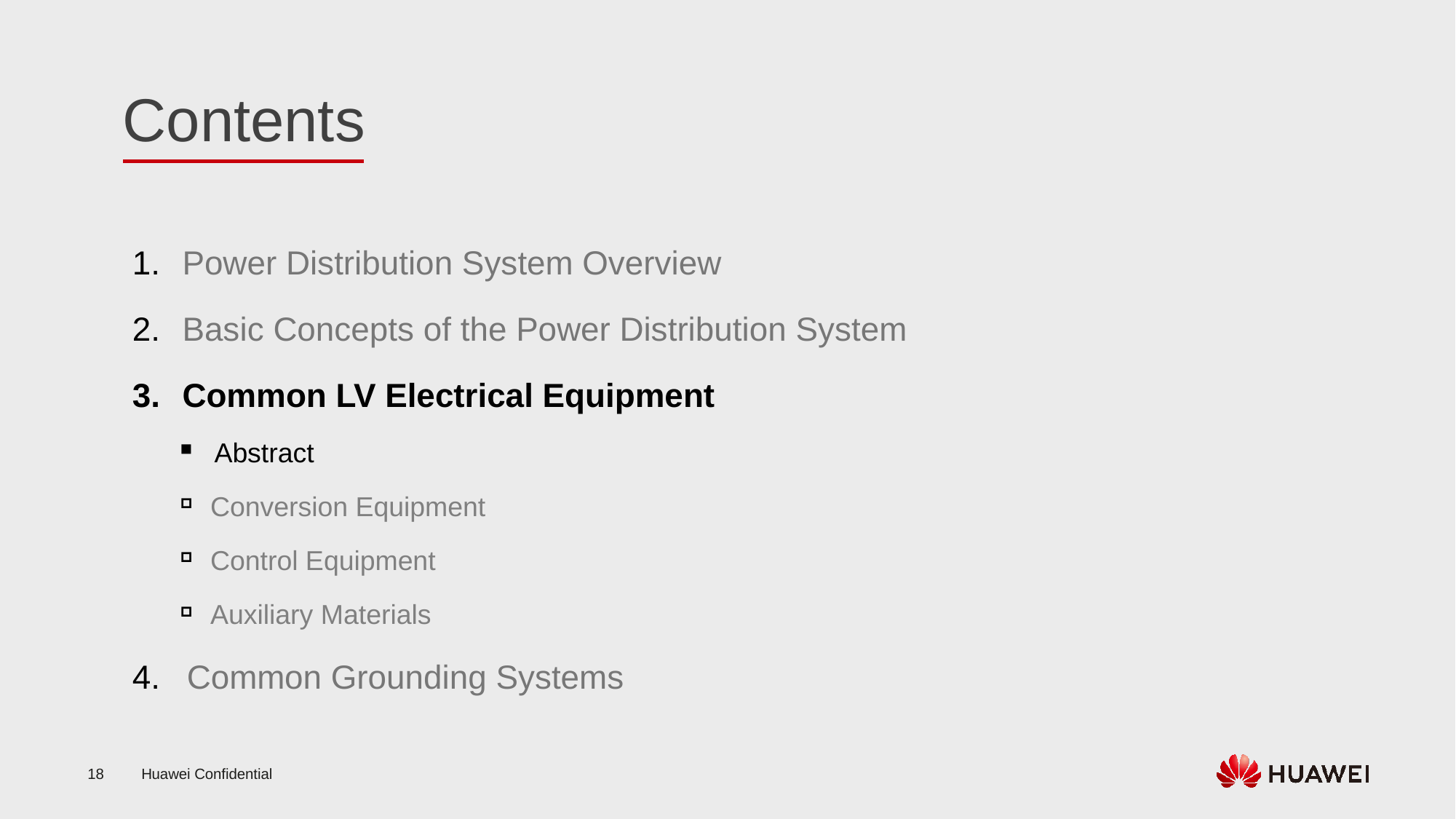

Power Distribution System Overview
Basic Concepts of the Power Distribution System
Common LV Electrical Equipment
Abstract
Conversion Equipment
Control Equipment
Auxiliary Materials
Common Grounding Systems